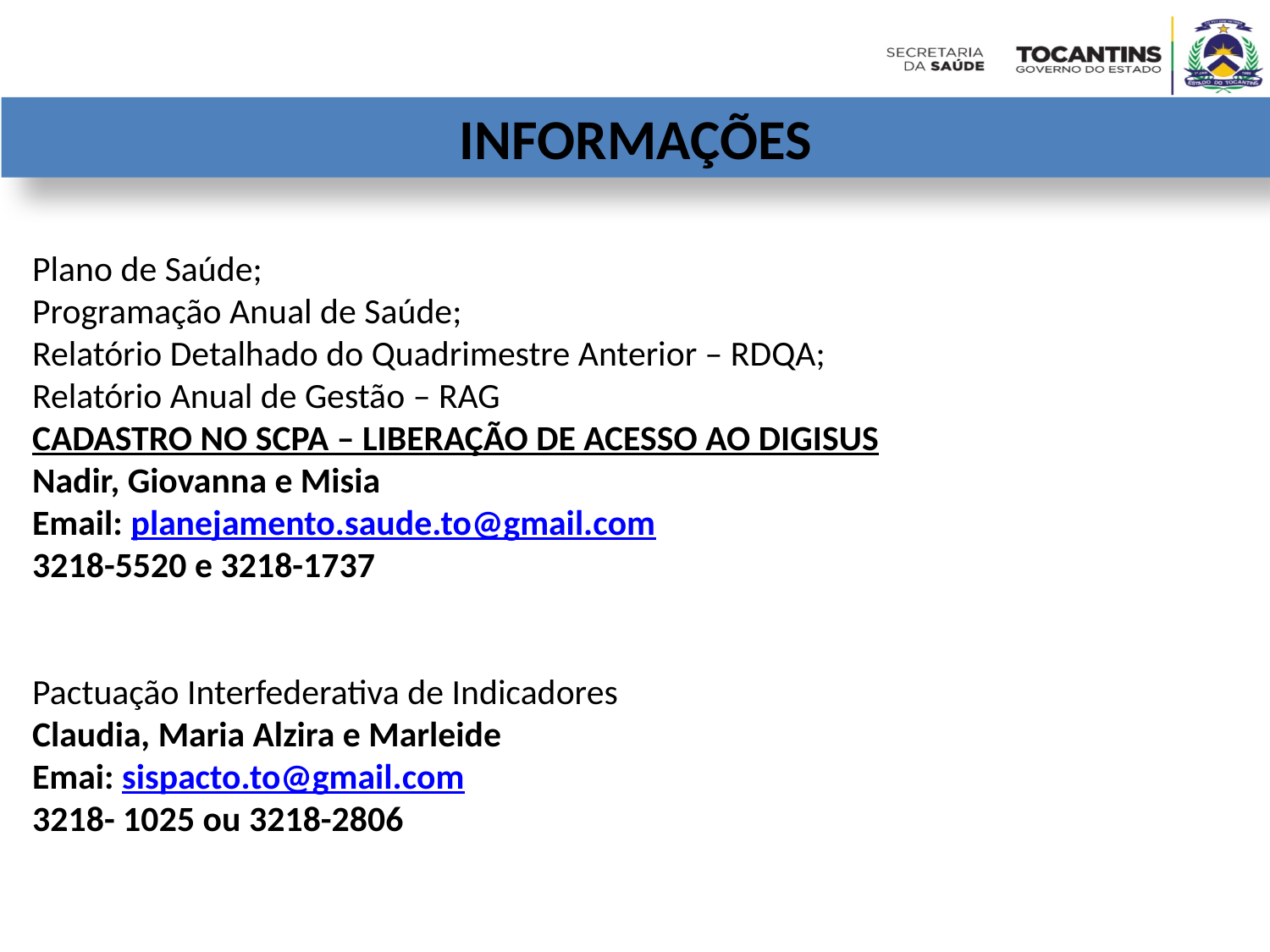

INFORMAÇÕES

Plano de Saúde;
Programação Anual de Saúde;
Relatório Detalhado do Quadrimestre Anterior – RDQA;
Relatório Anual de Gestão – RAG
CADASTRO NO SCPA – LIBERAÇÃO DE ACESSO AO DIGISUS
Nadir, Giovanna e Misia
Email: planejamento.saude.to@gmail.com
3218-5520 e 3218-1737

Pactuação Interfederativa de Indicadores
Claudia, Maria Alzira e Marleide
Emai: sispacto.to@gmail.com
3218- 1025 ou 3218-2806